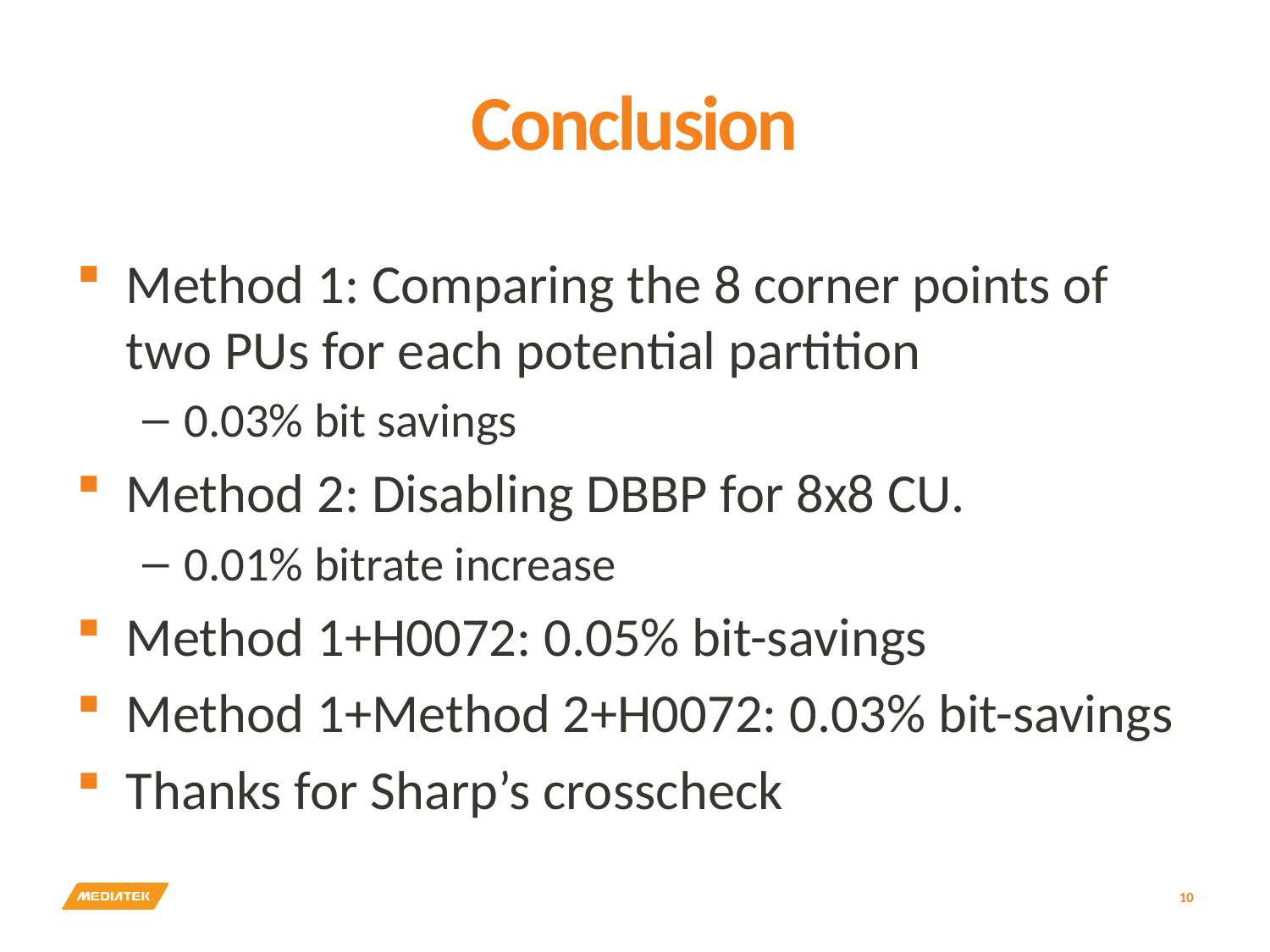

# Conclusion
Method 1: Comparing the 8 corner points of two PUs for each potential partition
0.03% bit savings
Method 2: Disabling DBBP for 8x8 CU.
0.01% bitrate increase
Method 1+H0072: 0.05% bit-savings
Method 1+Method 2+H0072: 0.03% bit-savings
Thanks for Sharp’s crosscheck
10